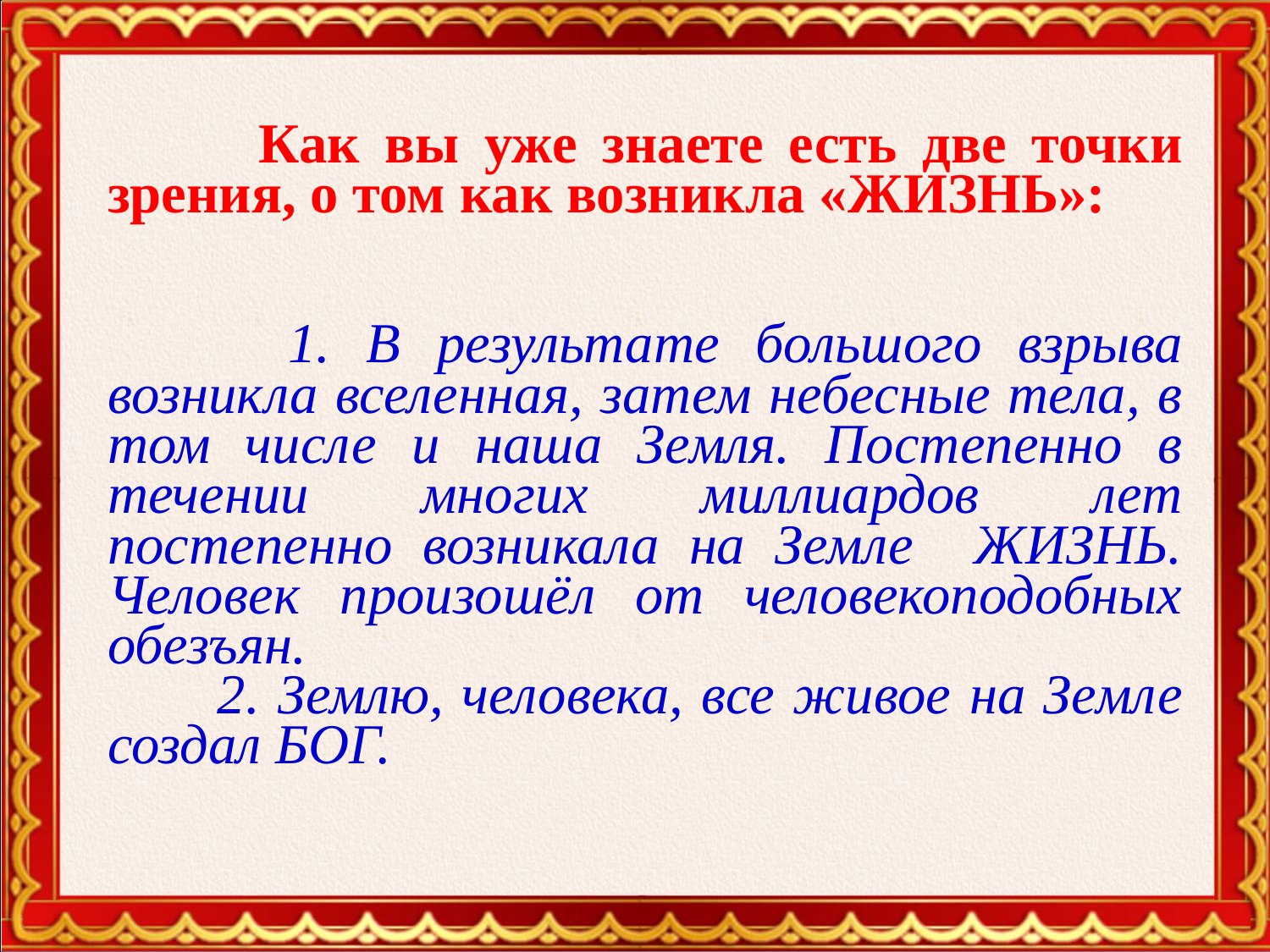

Как вы уже знаете есть две точки зрения, о том как возникла «ЖИЗНЬ»:

     1. В результате большого взрыва возникла вселенная, затем небесные тела, в том числе и наша Земля. Постепенно в течении многих миллиардов лет постепенно возникала на Земле  ЖИЗНЬ. Человек произошёл от человекоподобных обезъян.
      2. Землю, человека, все живое на Земле создал БОГ.